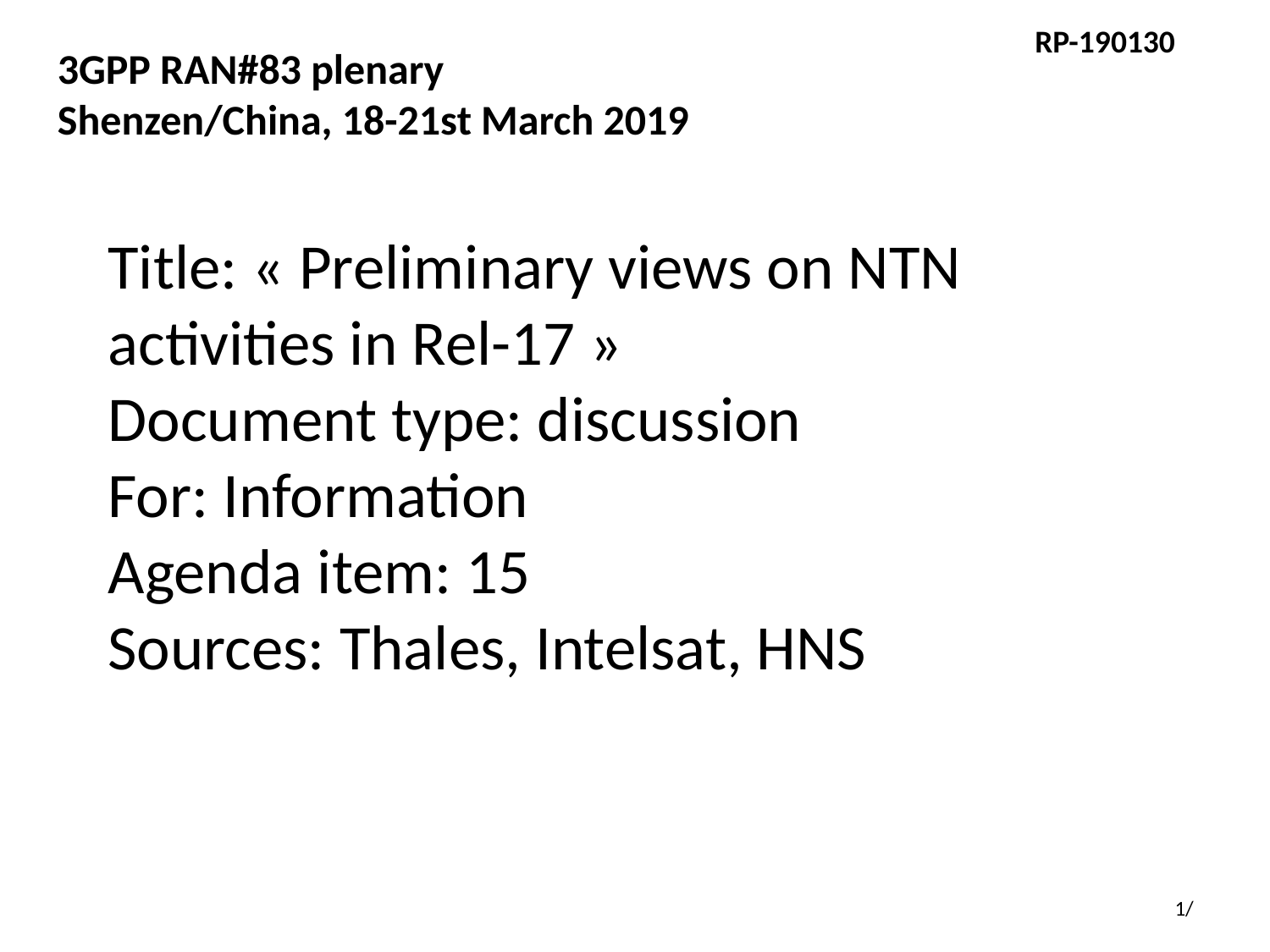

3GPP RAN#83 plenary
Shenzen/China, 18-21st March 2019
# Title: « Preliminary views on NTN activities in Rel-17 » Document type: discussion For: Information Agenda item: 15 Sources: Thales, Intelsat, HNS
1/